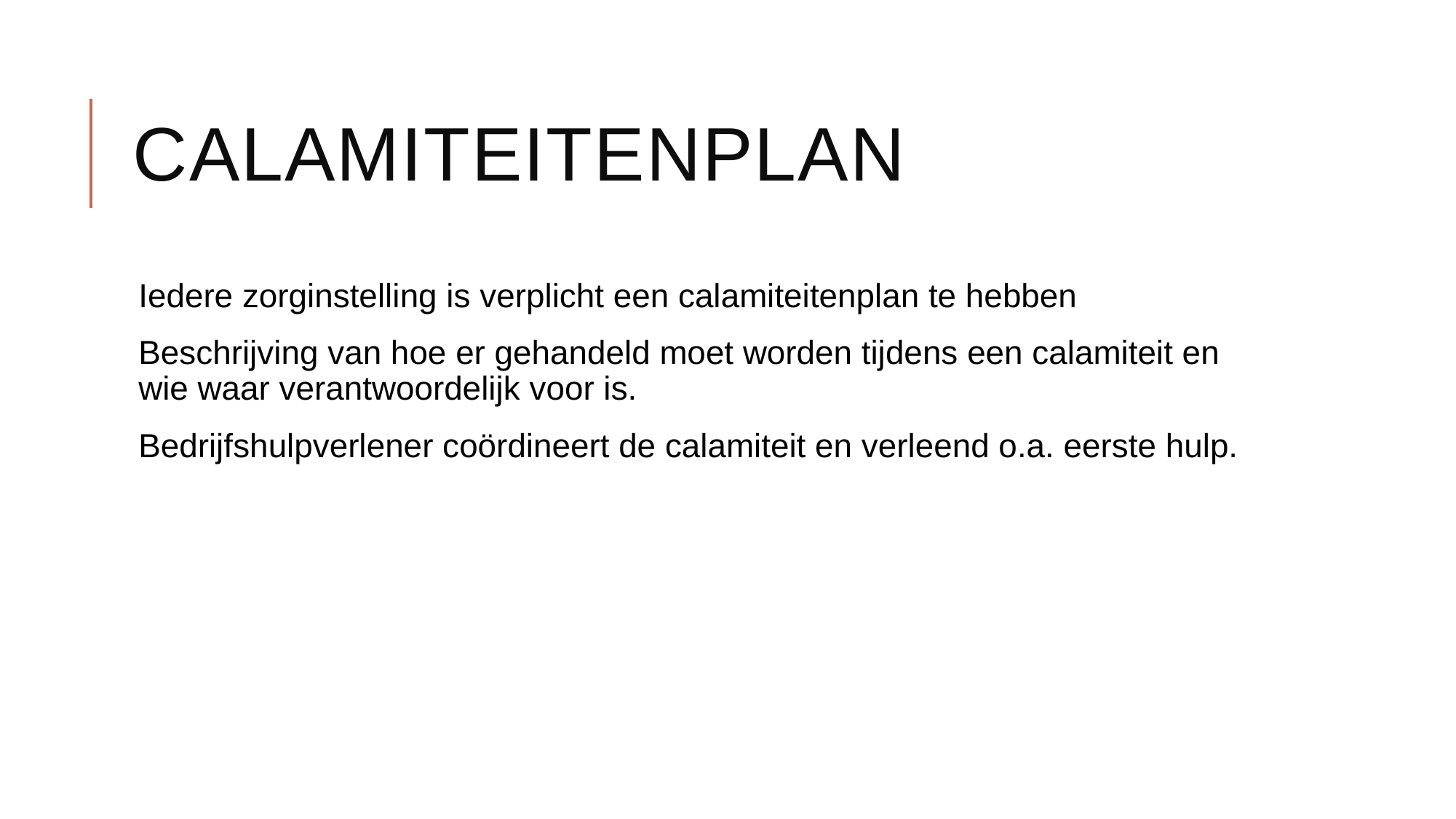

# Calamiteitenplan
Iedere zorginstelling is verplicht een calamiteitenplan te hebben
Beschrijving van hoe er gehandeld moet worden tijdens een calamiteit en wie waar verantwoordelijk voor is.
Bedrijfshulpverlener coördineert de calamiteit en verleend o.a. eerste hulp.